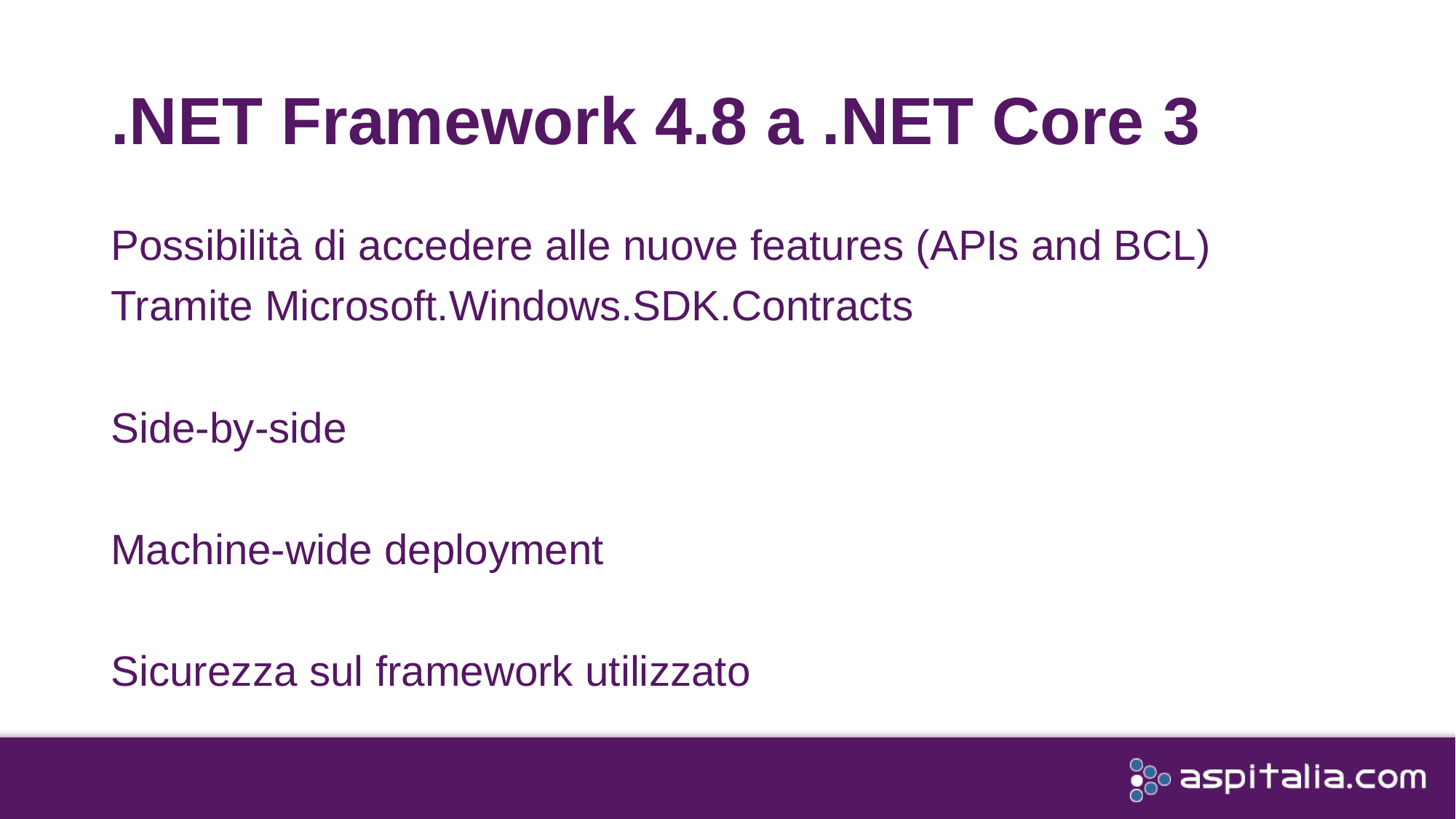

# .NET Framework 4.8 a .NET Core 3
Possibilità di accedere alle nuove features (APIs and BCL)
Tramite Microsoft.Windows.SDK.Contracts

Side-by-side

Machine-wide deployment

Sicurezza sul framework utilizzato